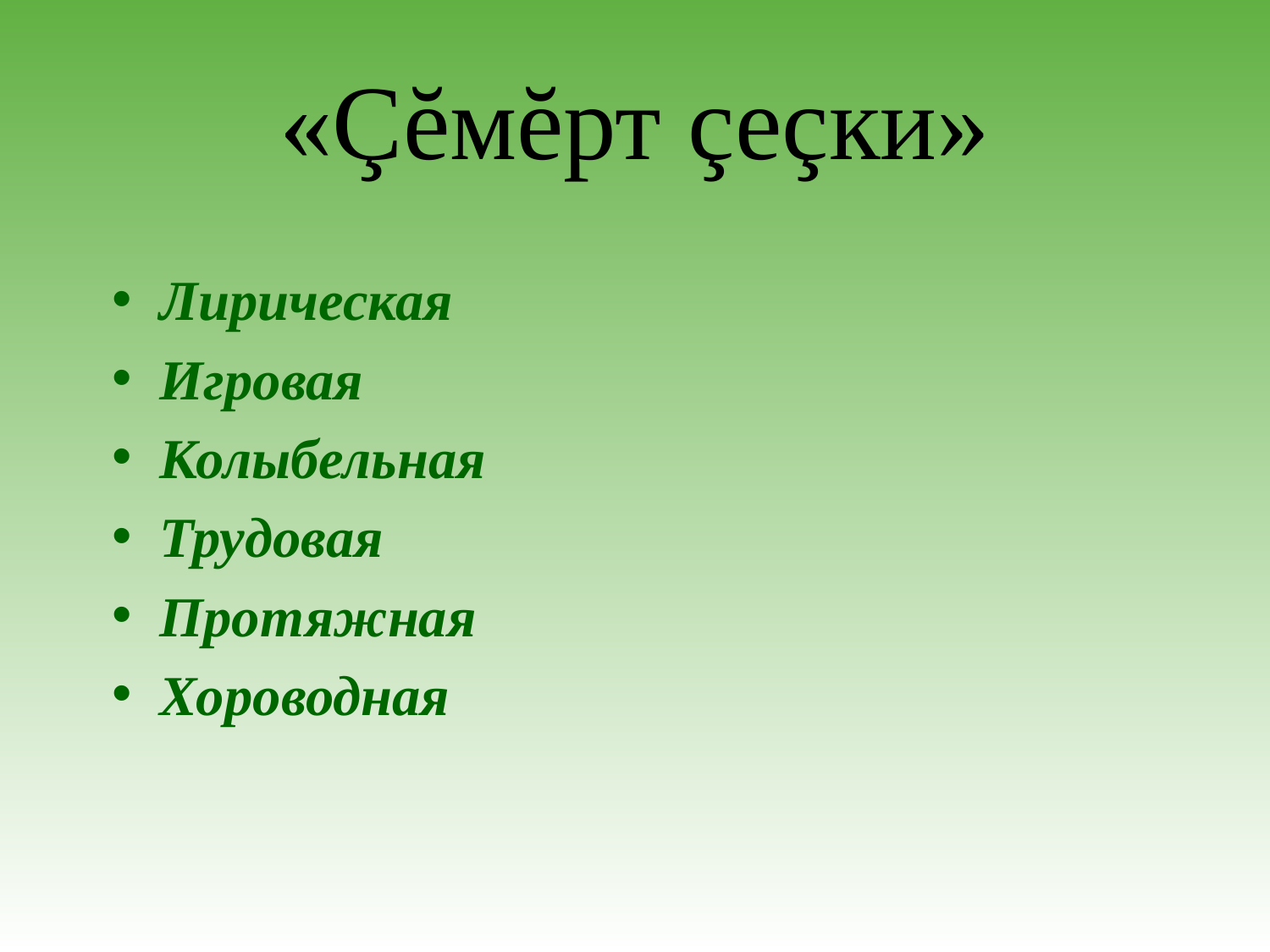

# «Çĕмĕрт çеçки»
Лирическая
Игровая
Колыбельная
Трудовая
Протяжная
Хороводная